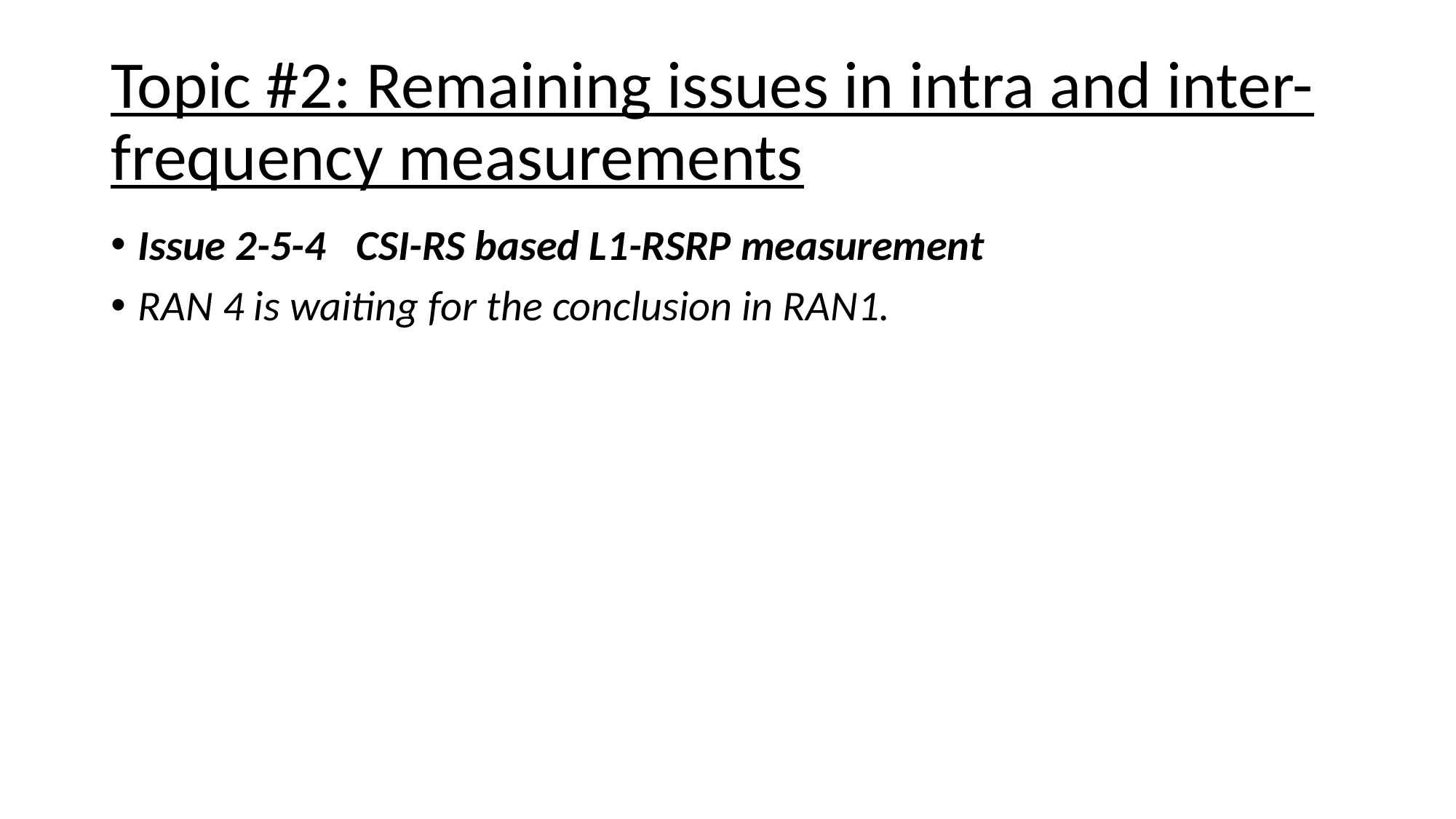

# Topic #2: Remaining issues in intra and inter-frequency measurements
Issue 2-5-4	CSI-RS based L1-RSRP measurement
RAN 4 is waiting for the conclusion in RAN1.